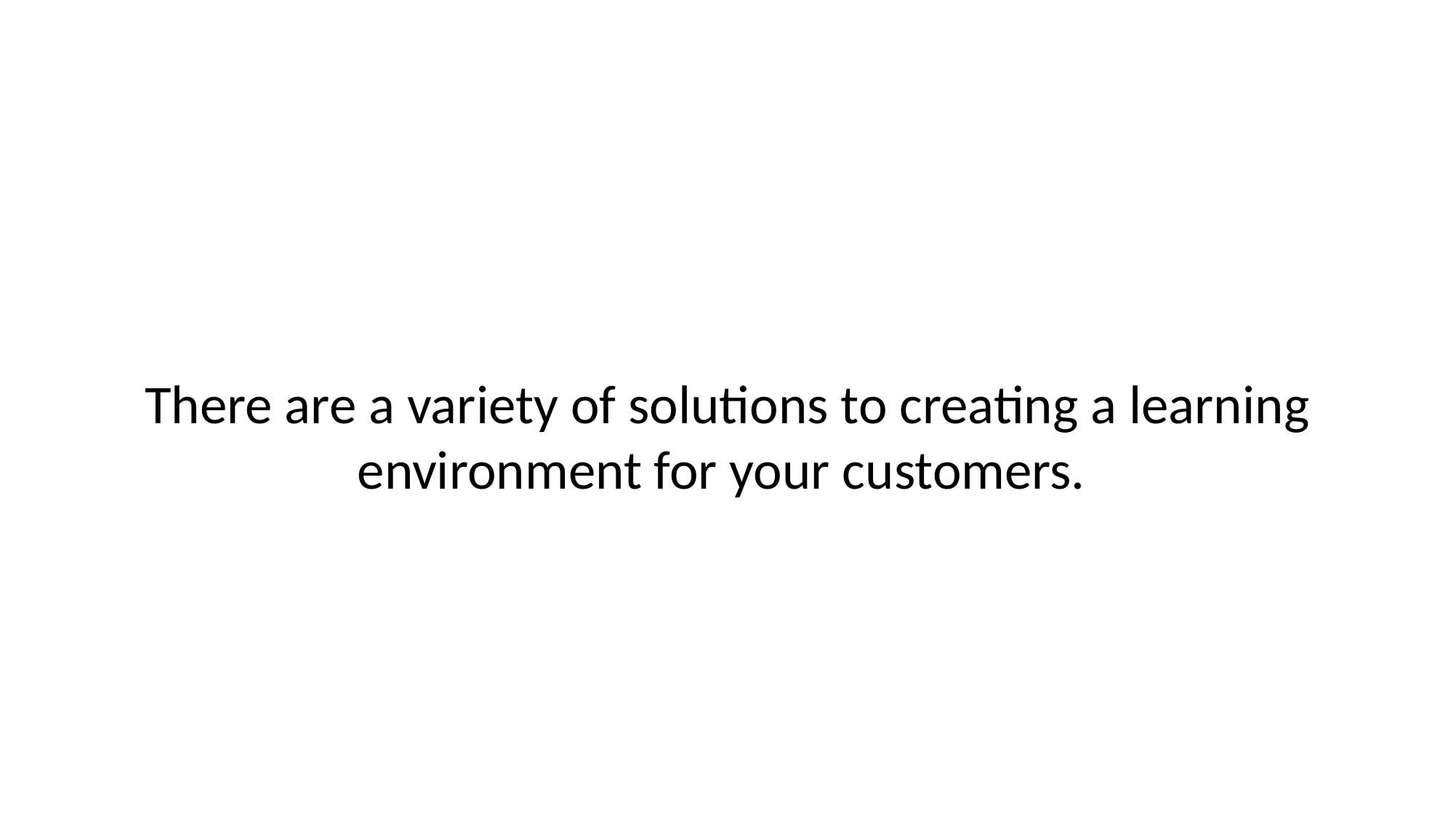

# There are a variety of solutions to creating a learning environment for your customers.